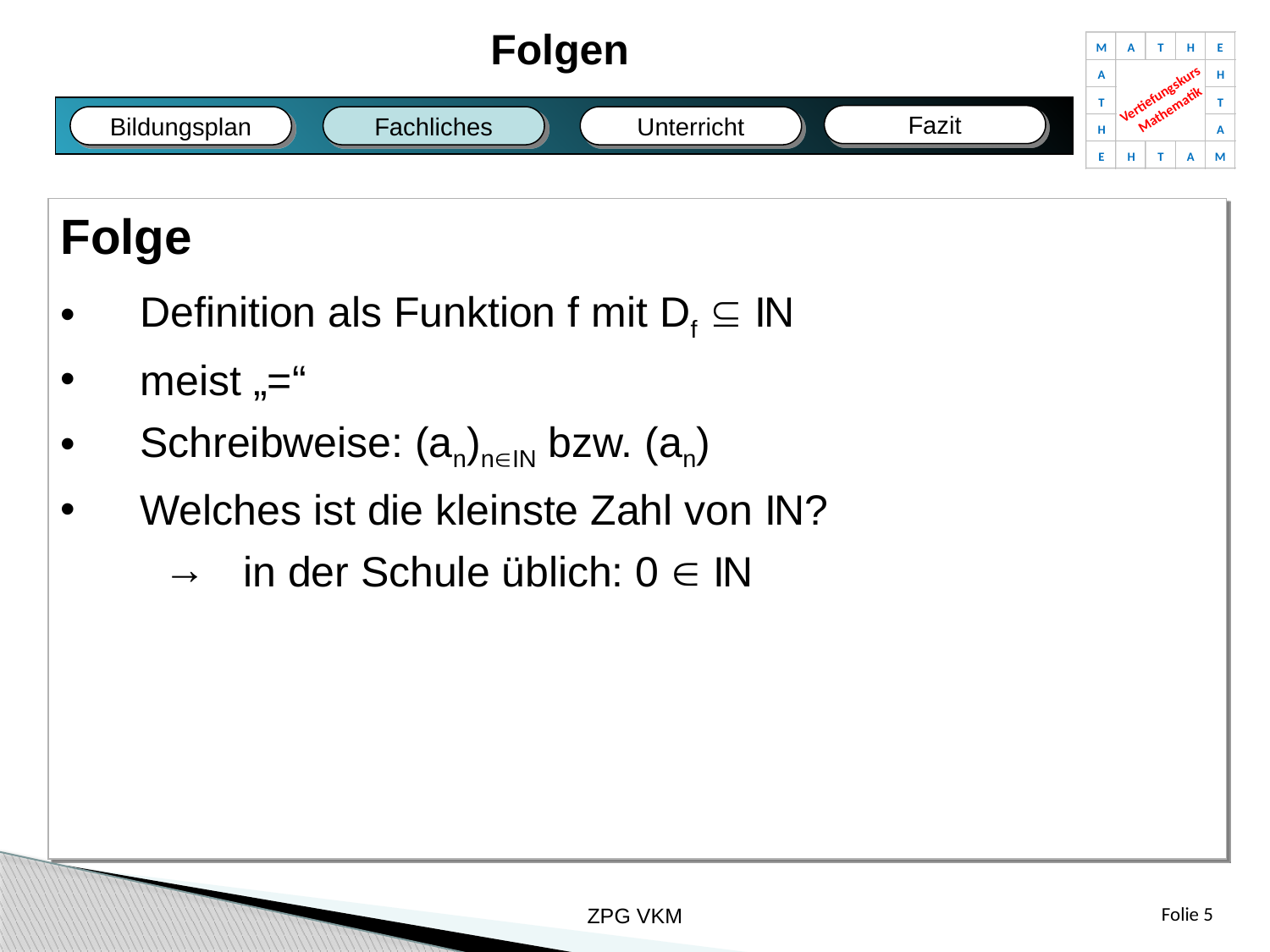

Folgen

M
A
T
H
E

A
H
Vertiefungskurs
Mathematik

T
T

H
A

E
H
T
A
M

Fazit
Fachliches
Bildungsplan
Unterricht
Fazit
Bildungsplan
Fachliches
Unterricht
Folge
Definition als Funktion f mit Df ⊆ IN
meist „=“
Schreibweise: (an)n∈IN bzw. (an)
Welches ist die kleinste Zahl von IN?
in der Schule üblich: 0 ∈ IN

ZPG VKM
Folie 5